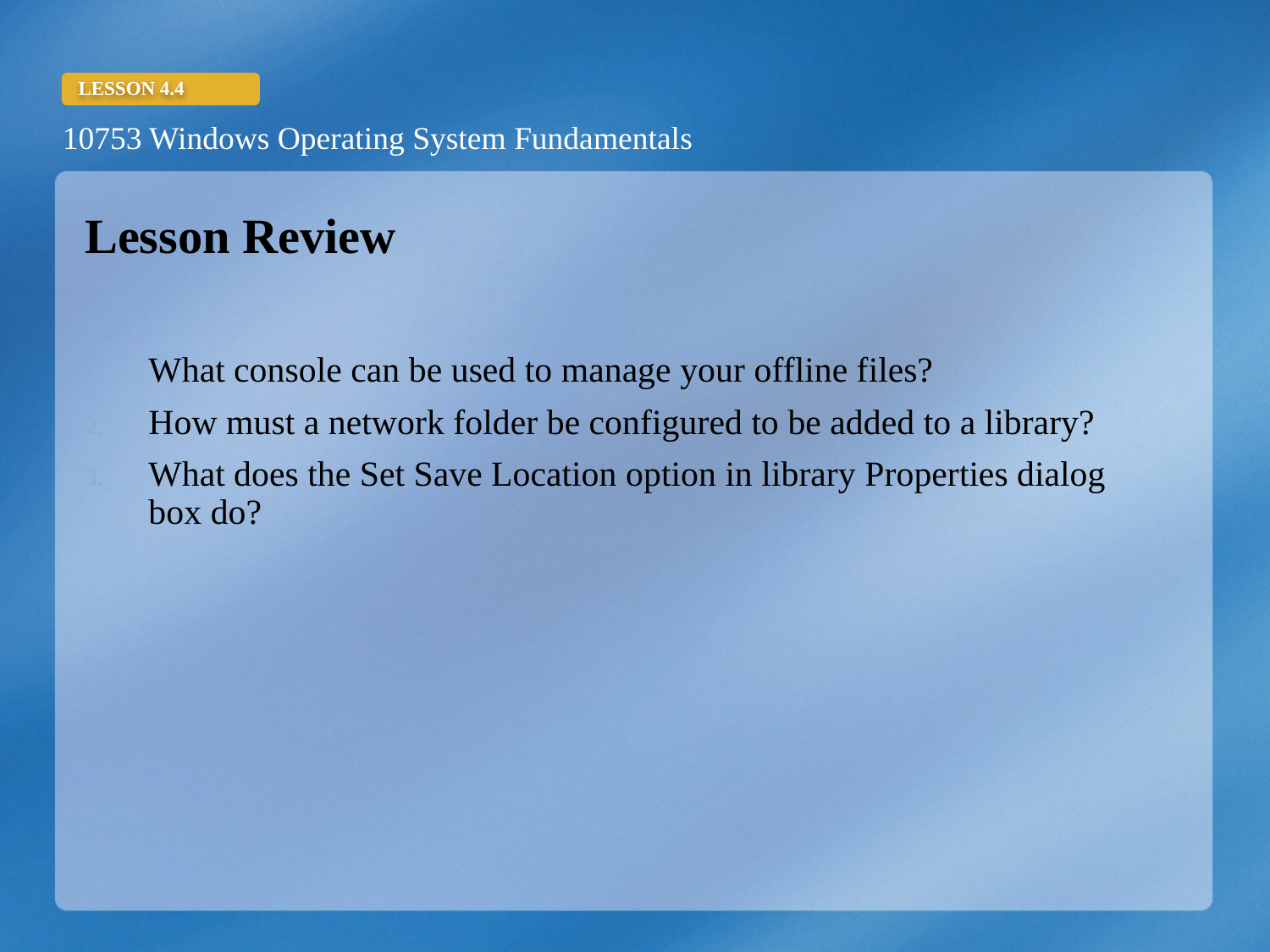

Lesson Review

What console can be used to manage your offline files?
How must a network folder be configured to be added to a library?
What does the Set Save Location option in library Properties dialog box do?